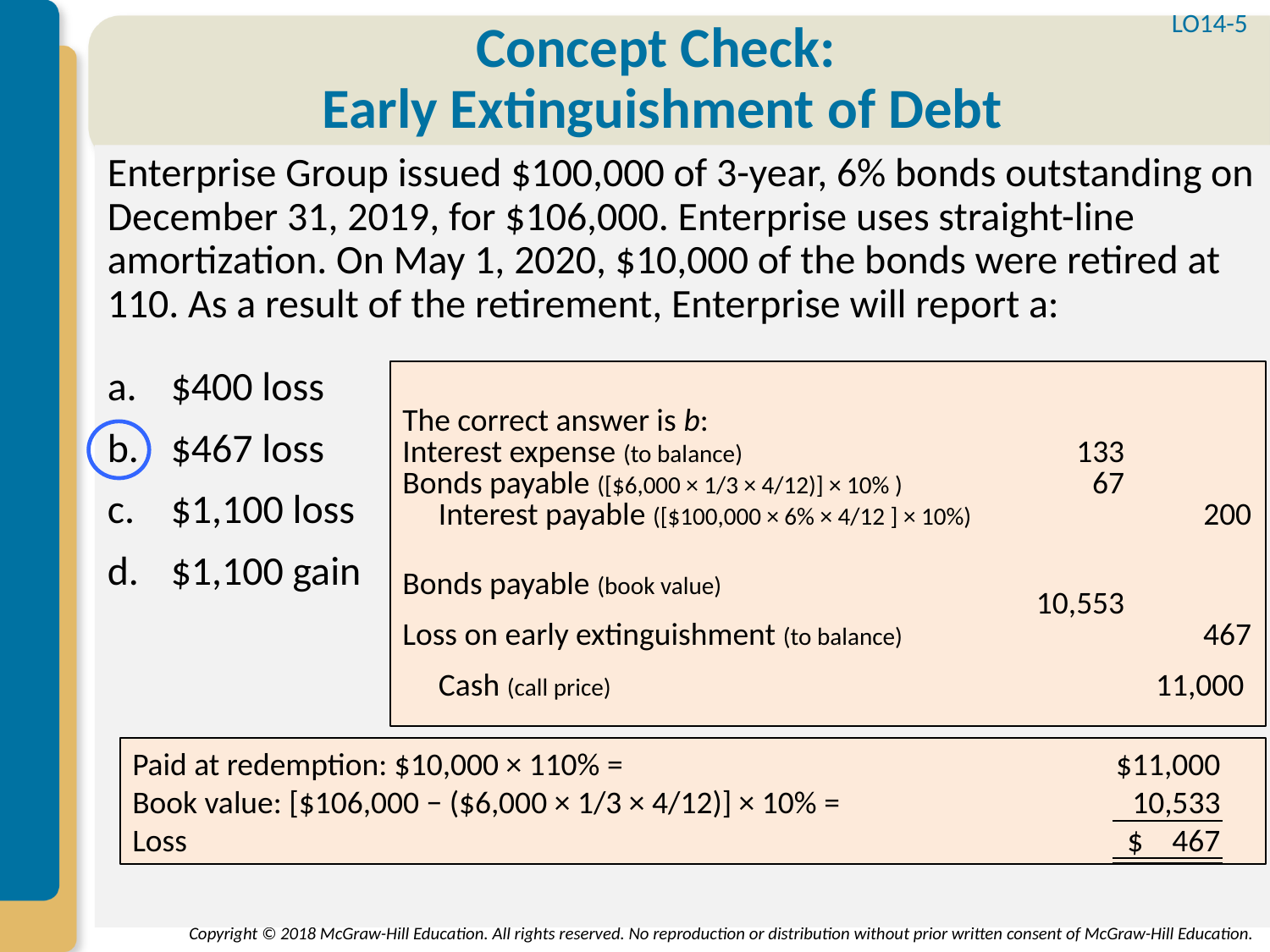

LO14-5
# Concept Check: Early Extinguishment of Debt
Enterprise Group issued $100,000 of 3-year, 6% bonds outstanding on December 31, 2019, for $106,000. Enterprise uses straight-line amortization. On May 1, 2020, $10,000 of the bonds were retired at 110. As a result of the retirement, Enterprise will report a:
$400 loss
$467 loss
$1,100 loss
$1,100 gain

The correct answer is b:
Interest expense (to balance)	133
Bonds payable ([$6,000 × 1/3 × 4/12)] × 10% )	67
     Interest payable ([$100,000 × 6% × 4/12 ] × 10%)		200

Bonds payable (book value)			10,553
Loss on early extinguishment (to balance)	    	     467
     Cash (call price)	 11,000

Paid at redemption: $10,000 × 110% =	$11,000
Book value: [$106,000 − ($6,000 × 1/3 × 4/12)] × 10% =	10,533
Loss	$    467